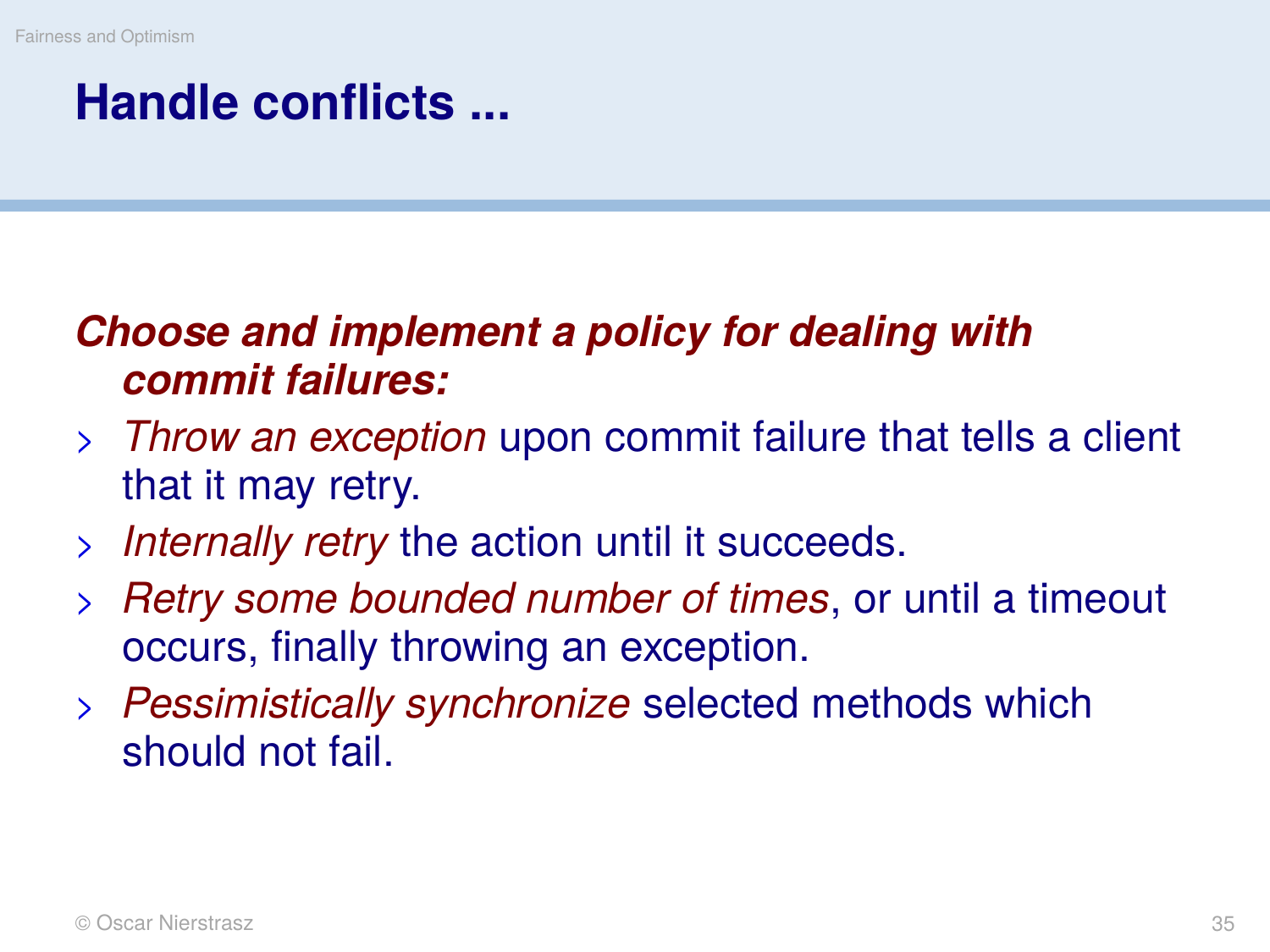

Fairness and Optimism
# Handle conflicts ...
Choose and implement a policy for dealing with commit failures:
Throw an exception upon commit failure that tells a client that it may retry.
Internally retry the action until it succeeds.
Retry some bounded number of times, or until a timeout occurs, finally throwing an exception.
Pessimistically synchronize selected methods which should not fail.
© Oscar Nierstrasz
35